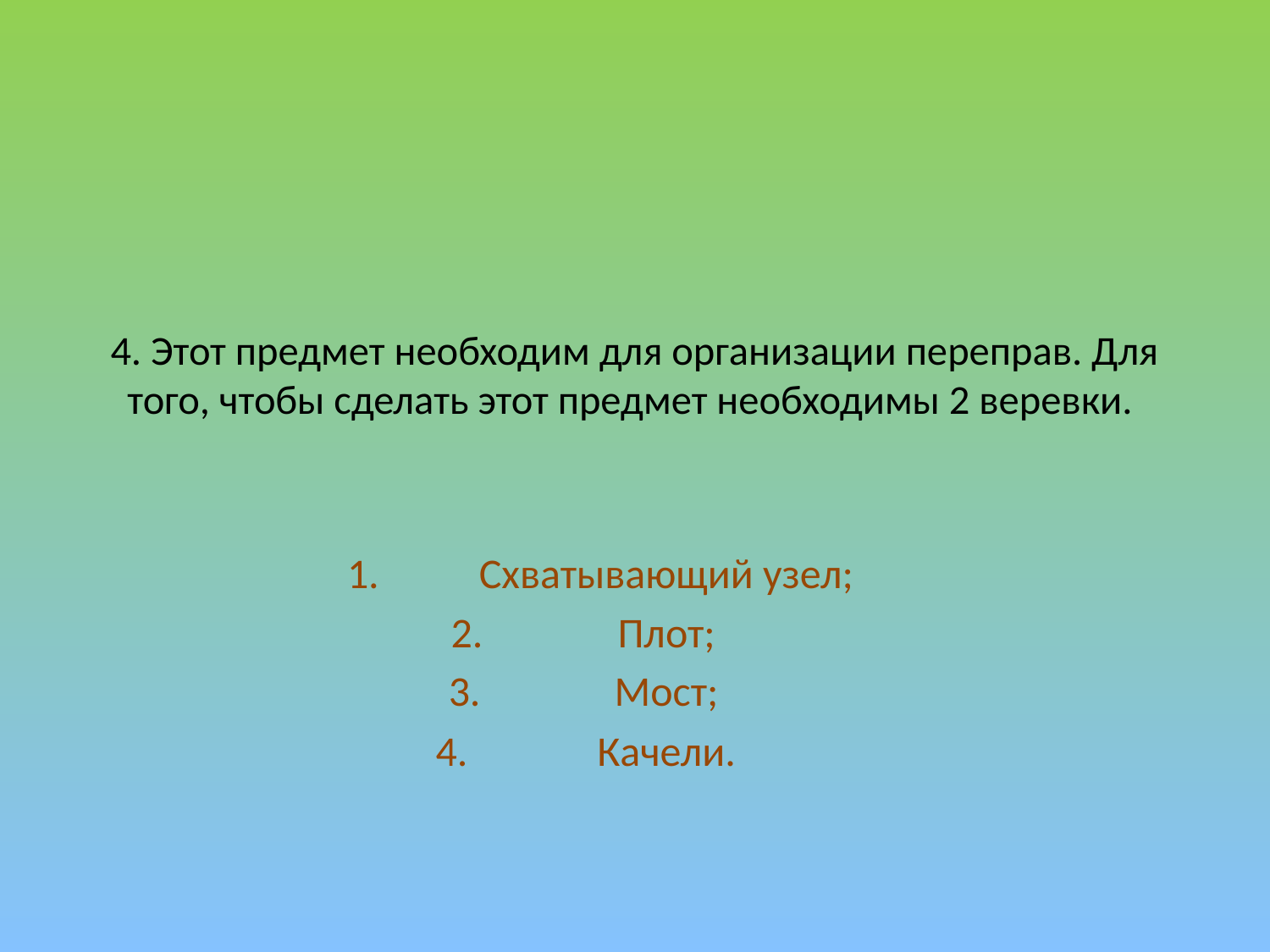

# 4. Этот предмет необходим для организации переправ. Для того, чтобы сделать этот предмет необходимы 2 веревки.
Схватывающий узел;
Плот;
Мост;
Качели.